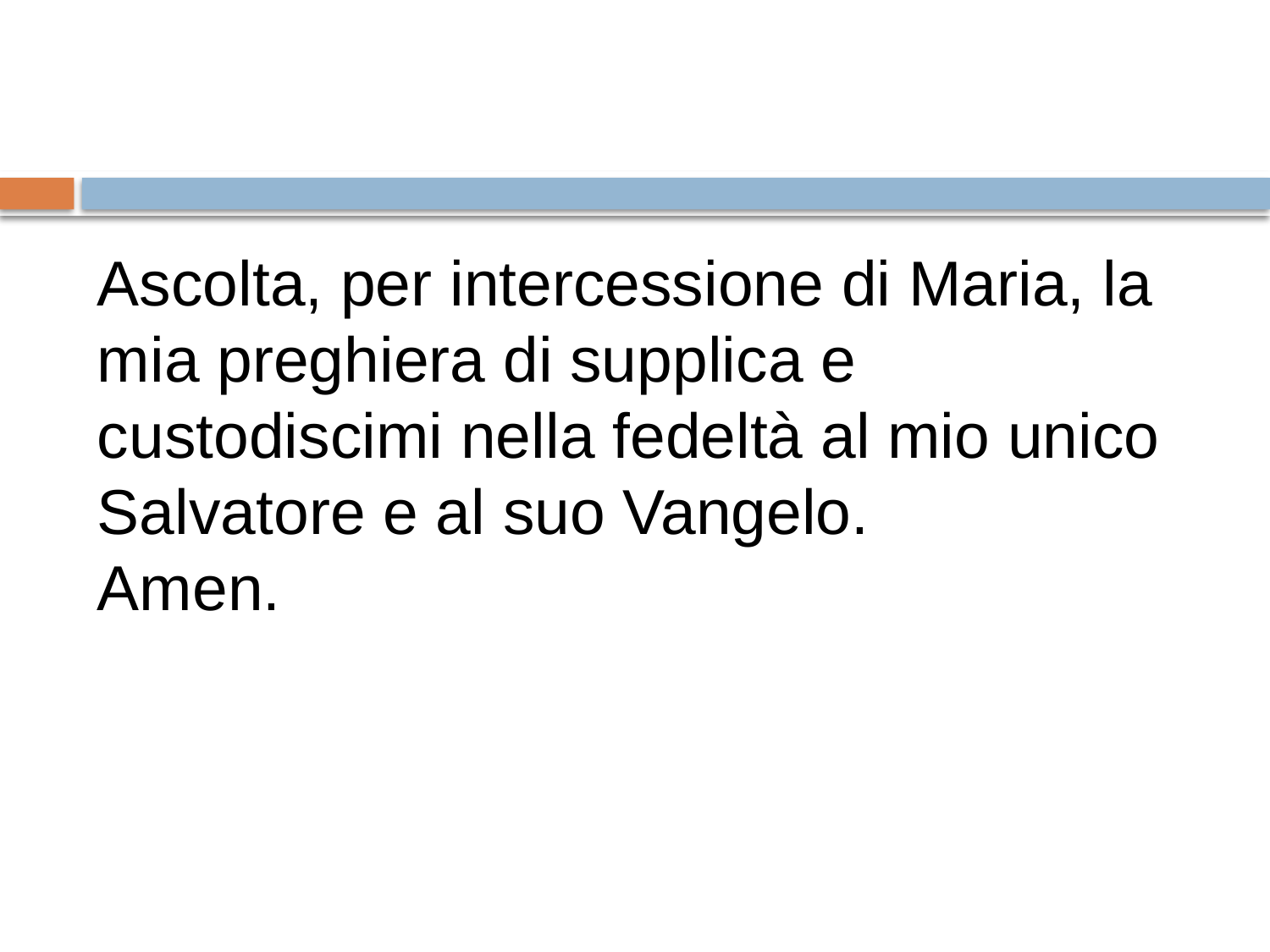

Ascolta, per intercessione di Maria, la mia preghiera di supplica e custodiscimi nella fedeltà al mio unico Salvatore e al suo Vangelo. 
Amen.